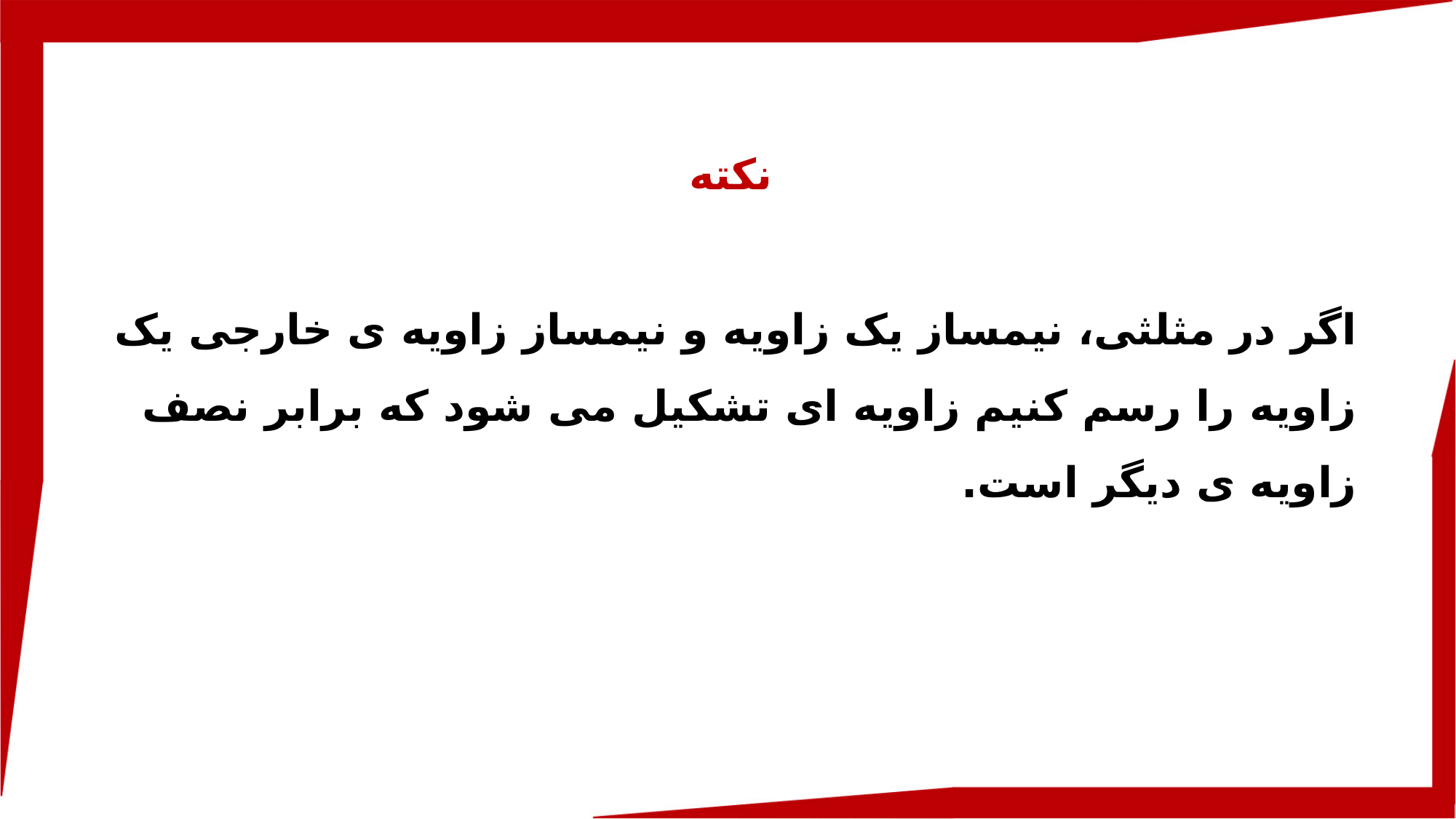

نکته
اگر در مثلثی، نیمساز یک زاویه و نیمساز زاویه ی خارجی یک زاویه را رسم کنیم زاویه ای تشکیل می شود که برابر نصف زاویه ی دیگر است.